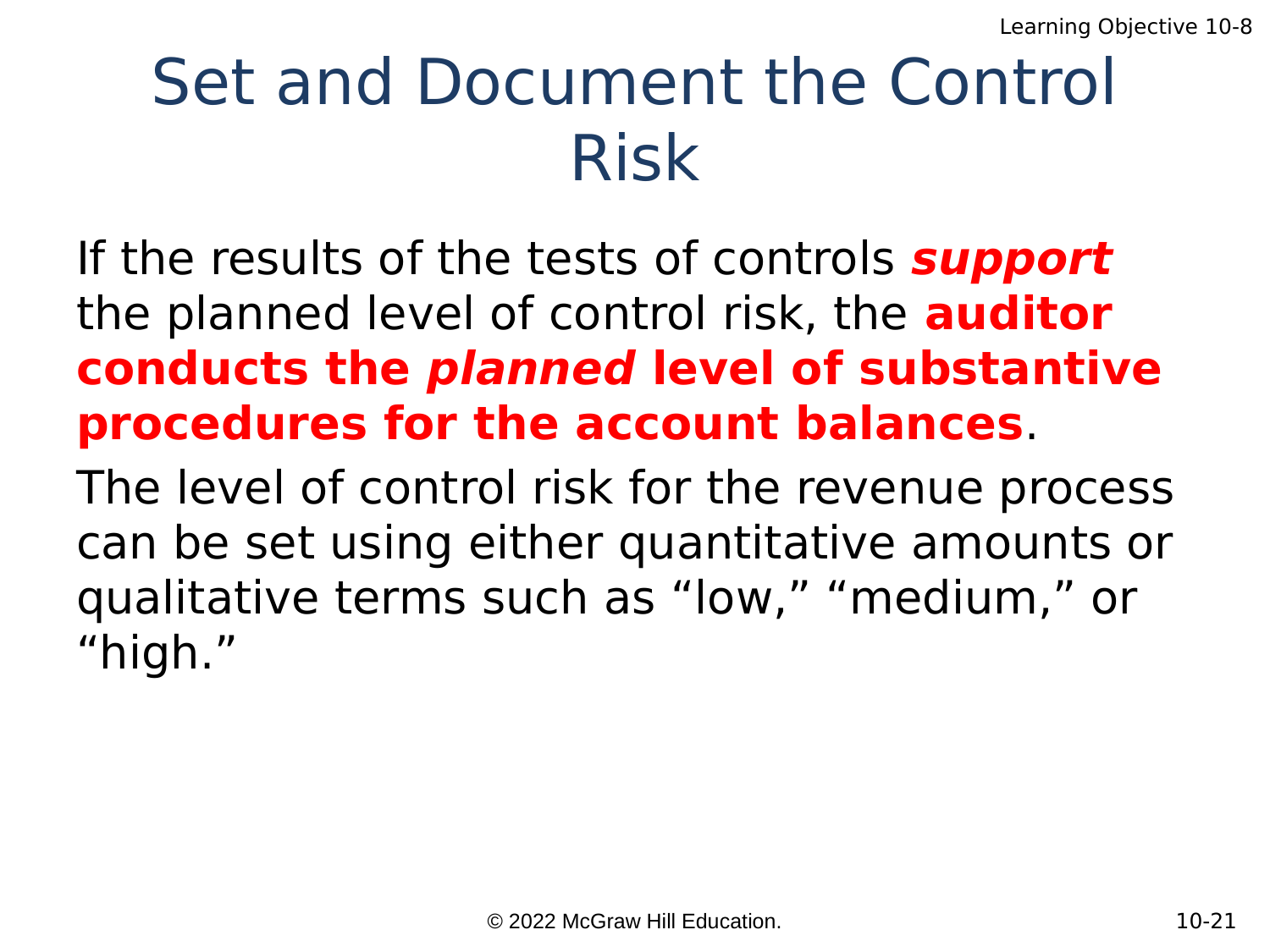

Learning Objective 10-8
# Set and Document the Control Risk
If the results of the tests of controls support the planned level of control risk, the auditor conducts the planned level of substantive procedures for the account balances.
The level of control risk for the revenue process can be set using either quantitative amounts or qualitative terms such as “low,” “medium,” or “high.”